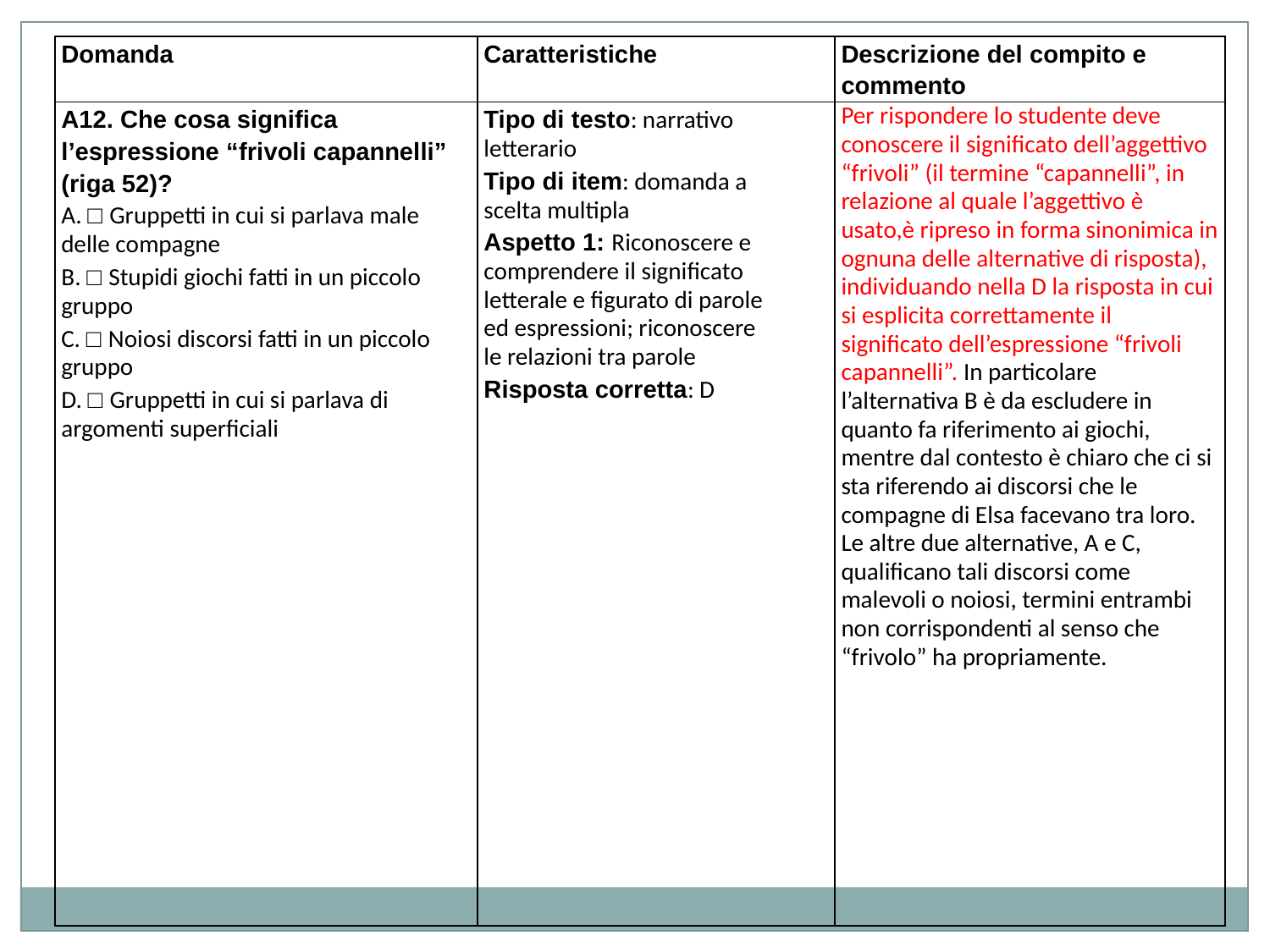

| Domanda | Caratteristiche | Descrizione del compito e commento |
| --- | --- | --- |
| A12. Che cosa significa l’espressione “frivoli capannelli” (riga 52)? A. □ Gruppetti in cui si parlava male delle compagne B. □ Stupidi giochi fatti in un piccolo gruppo C. □ Noiosi discorsi fatti in un piccolo gruppo D. □ Gruppetti in cui si parlava di argomenti superficiali | Tipo di testo: narrativo letterario Tipo di item: domanda a scelta multipla Aspetto 1: Riconoscere e comprendere il significato letterale e figurato di parole ed espressioni; riconoscere le relazioni tra parole Risposta corretta: D | Per rispondere lo studente deve conoscere il significato dell’aggettivo “frivoli” (il termine “capannelli”, in relazione al quale l’aggettivo è usato,è ripreso in forma sinonimica in ognuna delle alternative di risposta), individuando nella D la risposta in cui si esplicita correttamente il significato dell’espressione “frivoli capannelli”. In particolare l’alternativa B è da escludere in quanto fa riferimento ai giochi, mentre dal contesto è chiaro che ci si sta riferendo ai discorsi che le compagne di Elsa facevano tra loro. Le altre due alternative, A e C, qualificano tali discorsi come malevoli o noiosi, termini entrambi non corrispondenti al senso che “frivolo” ha propriamente. |